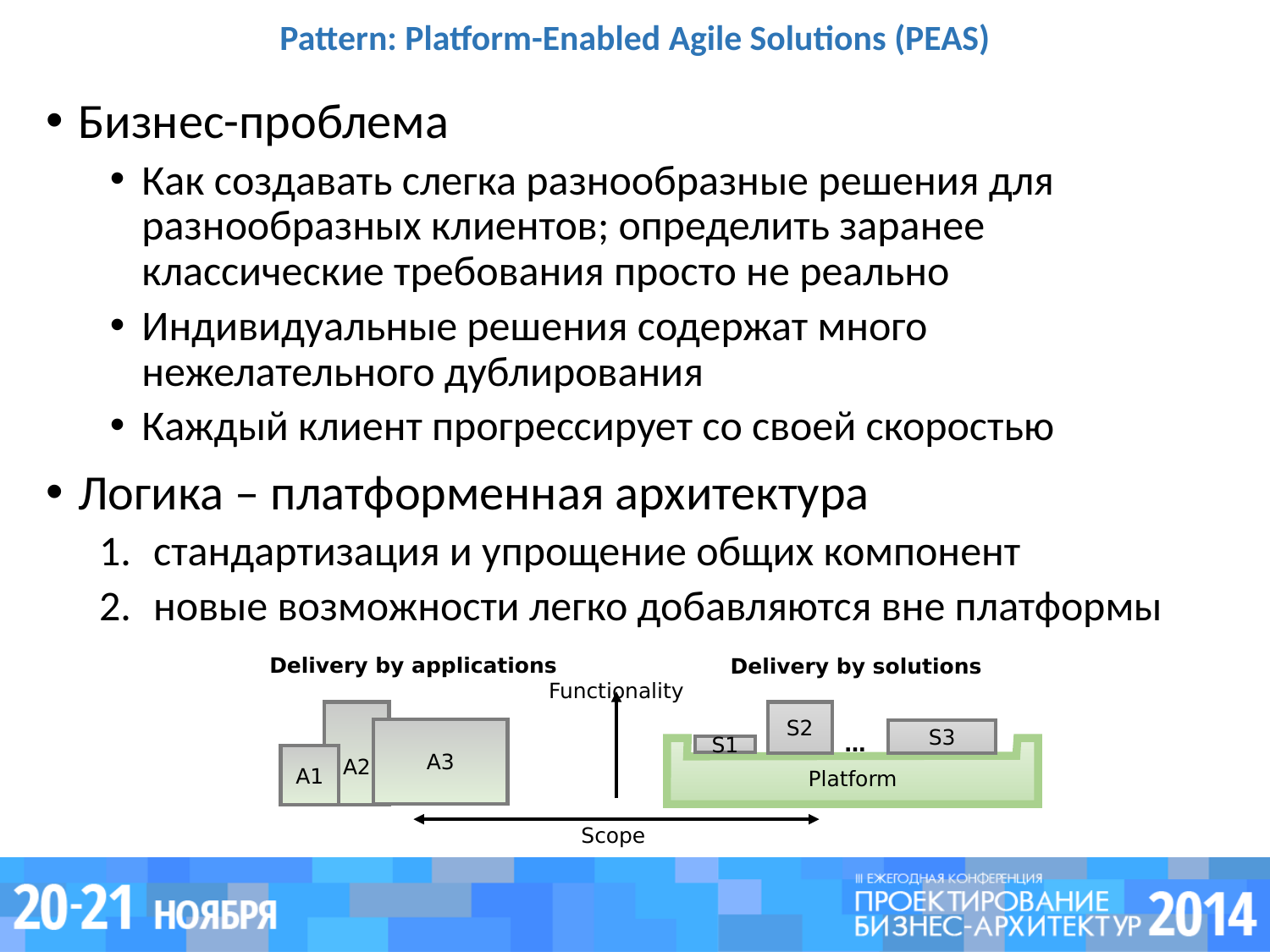

# Pattern: Platform-Enabled Agile Solutions (PEAS)
Бизнес-проблема
Как создавать слегка разнообразные решения для разнообразных клиентов; определить заранее классические требования просто не реально
Индивидуальные решения содержат много нежелательного дублирования
Каждый клиент прогрессирует со своей скоростью
Логика – платформенная архитектура
стандартизация и упрощение общих компонент
новые возможности легко добавляются вне платформы
Delivery by applications
Delivery by solutions
Functionality
  A2
S2
A3
S3
…
S1

A1
Platform
Scope